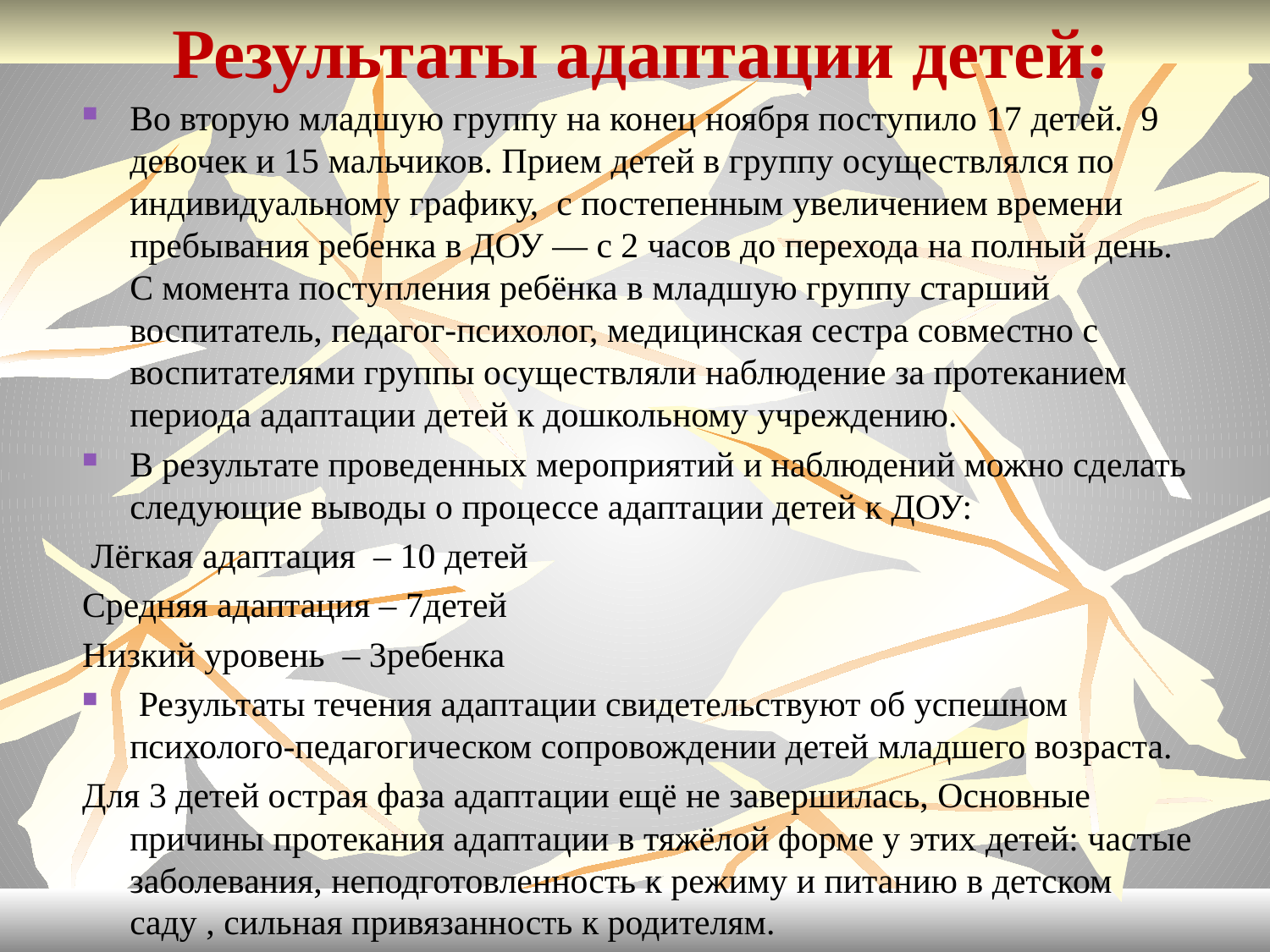

# Результаты адаптации детей:
Во вторую младшую группу на конец ноября поступило 17 детей.  9 девочек и 15 мальчиков. Прием детей в группу осуществлялся по индивидуальному графику,  с постепенным увеличением времени пребывания ребенка в ДОУ — с 2 часов до перехода на полный день.  С момента поступления ребёнка в младшую группу старший воспитатель, педагог-психолог, медицинская сестра совместно с воспитателями группы осуществляли наблюдение за протеканием периода адаптации детей к дошкольному учреждению.
В результате проведенных мероприятий и наблюдений можно сделать следующие выводы о процессе адаптации детей к ДОУ:
 Лёгкая адаптация  – 10 детей
Средняя адаптация – 7детей
Низкий уровень  – 3ребенка
 Результаты течения адаптации свидетельствуют об успешном психолого-педагогическом сопровождении детей младшего возраста.
Для 3 детей острая фаза адаптации ещё не завершилась, Основные причины протекания адаптации в тяжёлой форме у этих детей: частые заболевания, неподготовленность к режиму и питанию в детском саду , сильная привязанность к родителям.